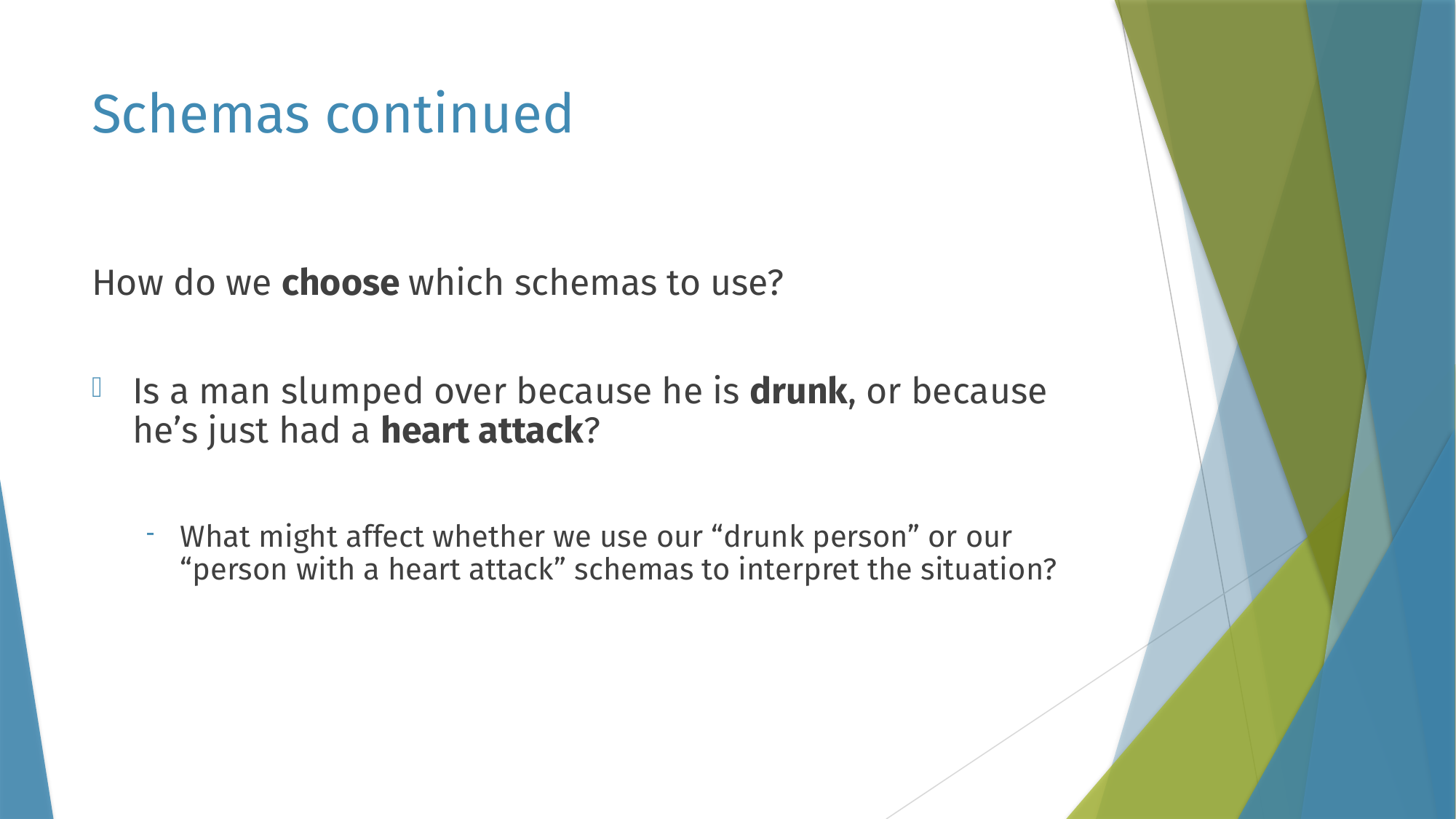

# Schemas continued
How do we choose which schemas to use?

Is a man slumped over because he is drunk, or because he’s just had a heart attack?

What might affect whether we use our “drunk person” or our “person with a heart attack” schemas to interpret the situation?